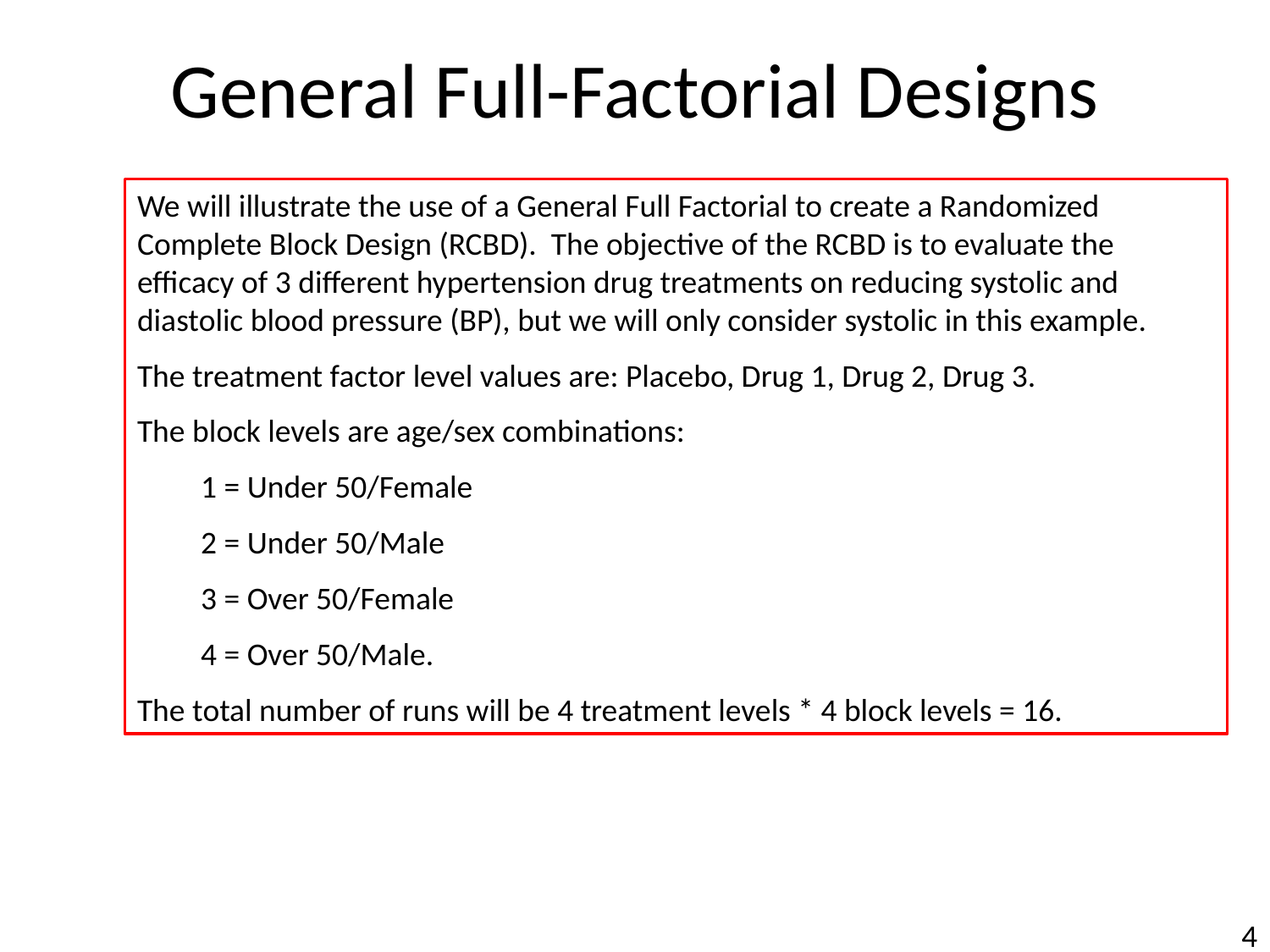

# General Full-Factorial Designs
We will illustrate the use of a General Full Factorial to create a Randomized Complete Block Design (RCBD).  The objective of the RCBD is to evaluate the efficacy of 3 different hypertension drug treatments on reducing systolic and diastolic blood pressure (BP), but we will only consider systolic in this example.
The treatment factor level values are: Placebo, Drug 1, Drug 2, Drug 3.
The block levels are age/sex combinations:
1 = Under 50/Female
2 = Under 50/Male
3 = Over 50/Female
4 = Over 50/Male.
The total number of runs will be 4 treatment levels * 4 block levels = 16.